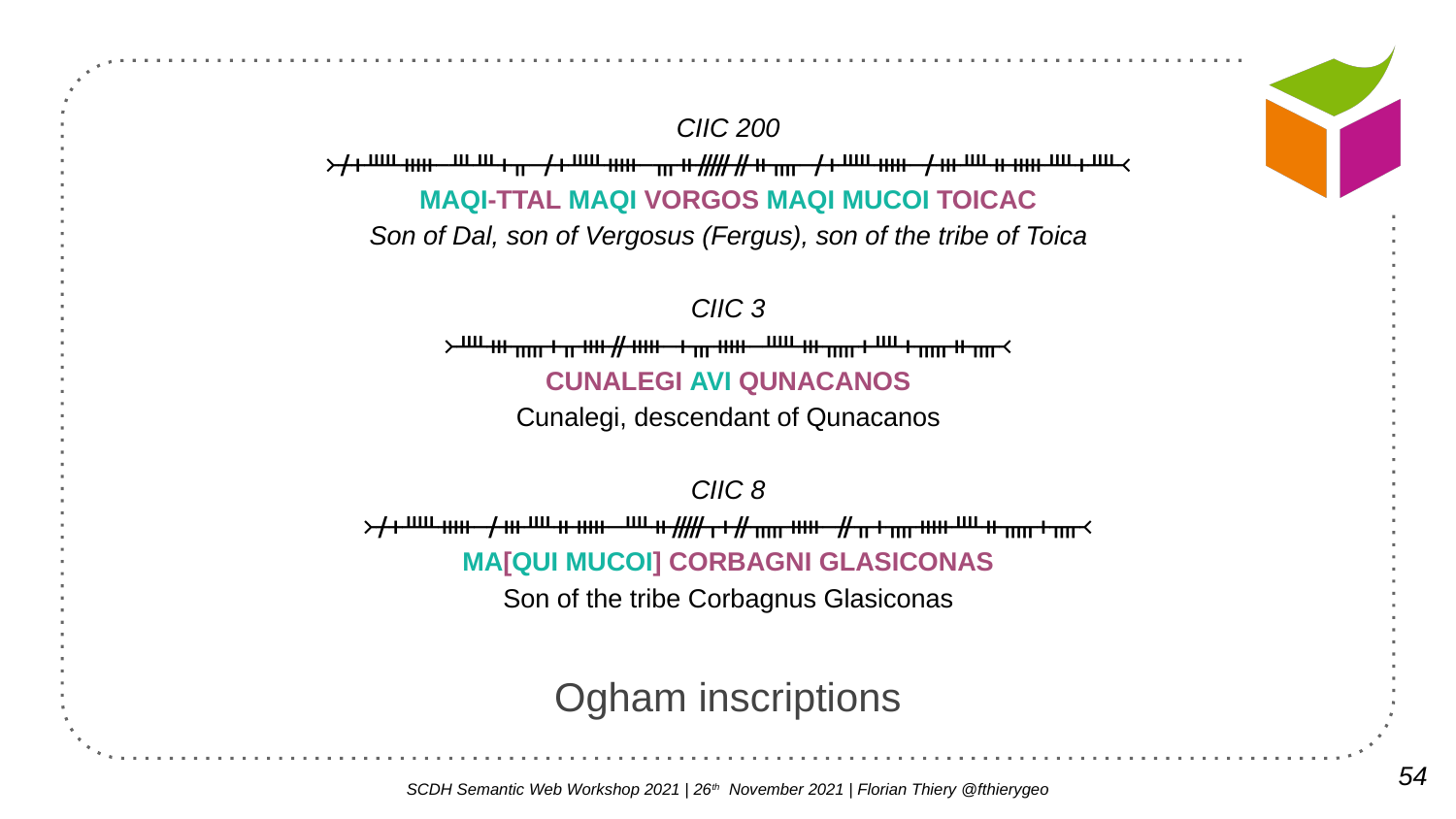

CIIC 200
᚛ᚋᚐᚊᚔ ᚈᚈᚐᚂ ᚋᚐᚊᚔ ᚃᚑᚏᚌᚑᚄ ᚋᚐᚊᚔ ᚋᚒᚉᚑᚔᚉᚐᚉ᚜
MAQI-TTAL MAQI VORGOS MAQI MUCOI TOICAC
Son of Dal, son of Vergosus (Fergus), son of the tribe of Toica

CIIC 3
᚛ᚉᚒᚅᚐᚂᚓᚌᚔ ᚐᚃᚔ ᚊᚒᚅᚐᚉᚐᚅᚑᚄ᚜
CUNALEGI AVI QUNACANOS
Cunalegi, descendant of Qunacanos

CIIC 8
᚛ᚋᚐᚊᚔ ᚋᚒᚉᚑᚔ ᚉᚑᚏᚁᚐᚌᚅᚔ ᚌᚂᚐᚄᚔᚉᚑᚅᚐᚄ᚜
MA[QUI MUCOI] CORBAGNI GLASICONAS
Son of the tribe Corbagnus Glasiconas

# Ogham inscriptions
54